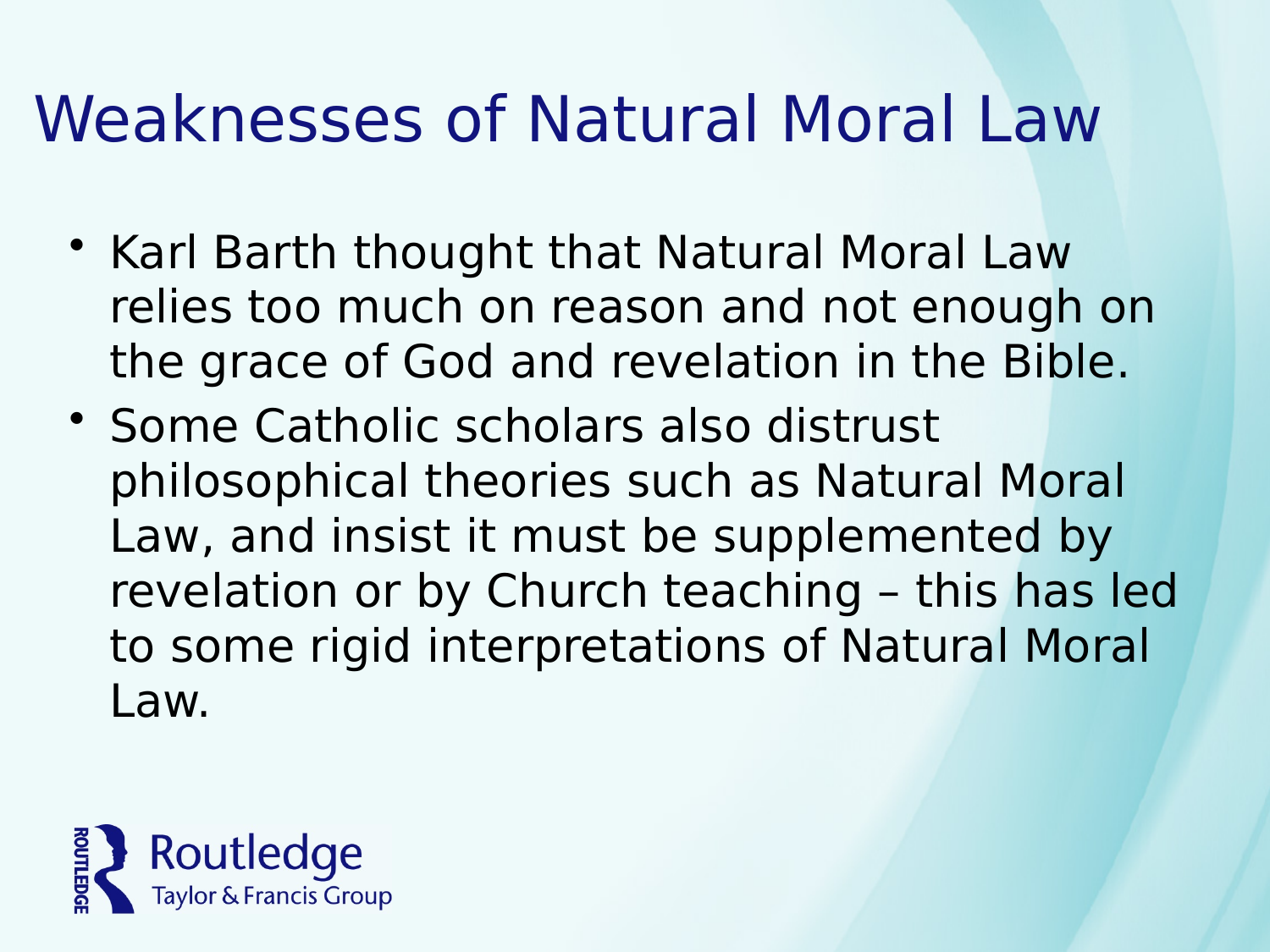

# Weaknesses of Natural Moral Law
Karl Barth thought that Natural Moral Law relies too much on reason and not enough on the grace of God and revelation in the Bible.
Some Catholic scholars also distrust philosophical theories such as Natural Moral Law, and insist it must be supplemented by revelation or by Church teaching – this has led to some rigid interpretations of Natural Moral Law.